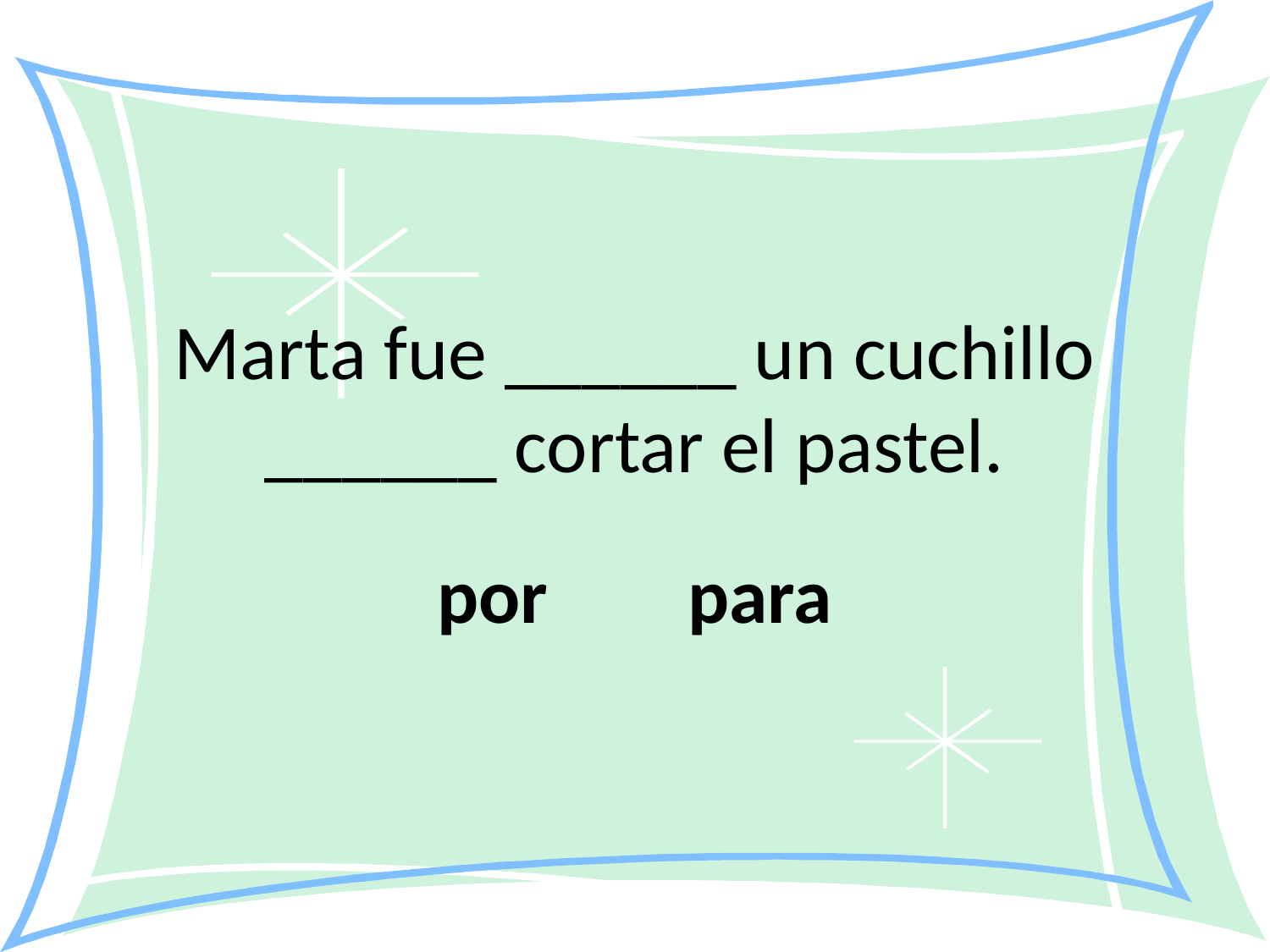

Marta fue ______ un cuchillo ______ cortar el pastel.
por        para